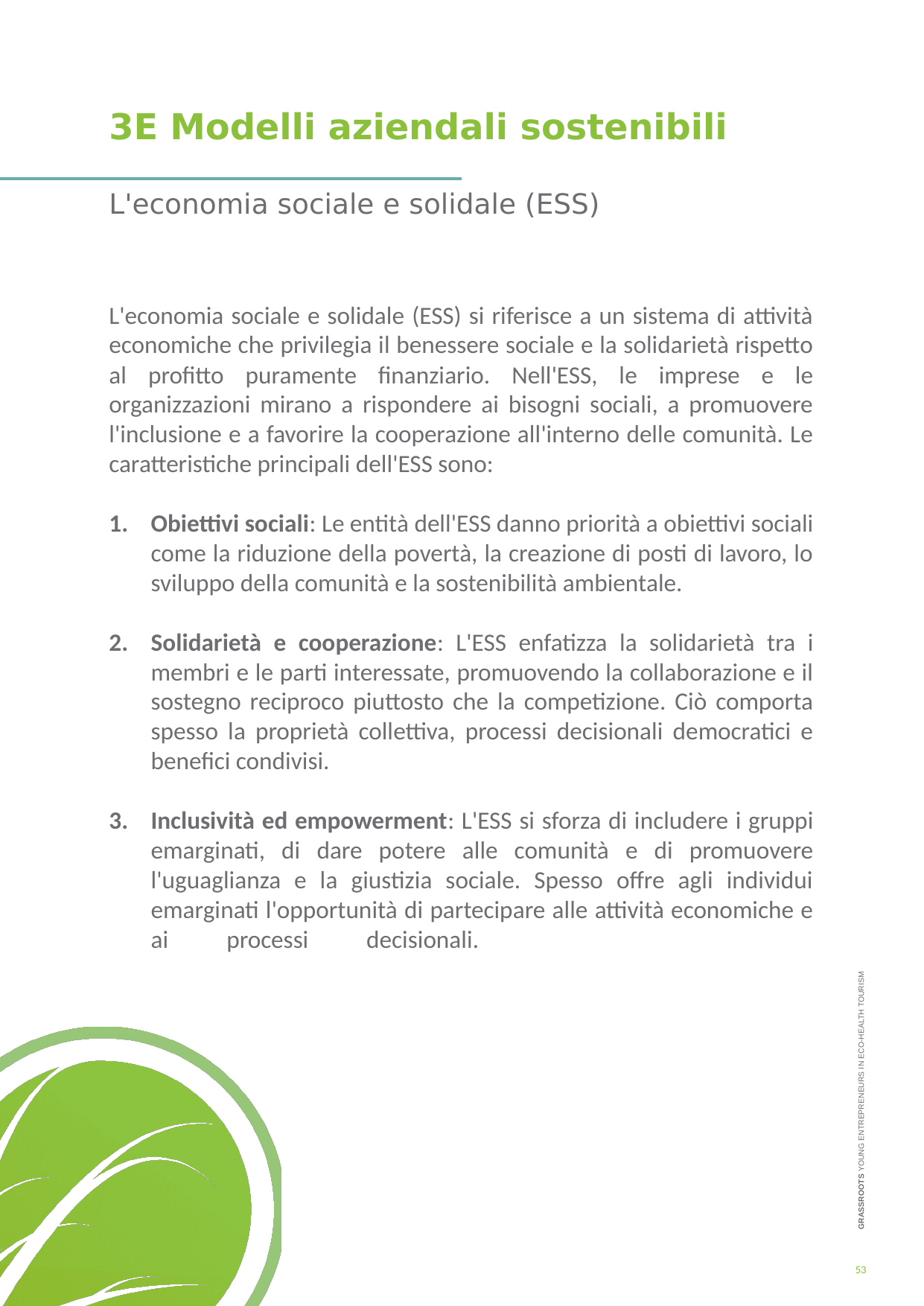

3E Modelli aziendali sostenibili
L'economia sociale e solidale (ESS)
L'economia sociale e solidale (ESS) si riferisce a un sistema di attività economiche che privilegia il benessere sociale e la solidarietà rispetto al profitto puramente finanziario. Nell'ESS, le imprese e le organizzazioni mirano a rispondere ai bisogni sociali, a promuovere l'inclusione e a favorire la cooperazione all'interno delle comunità. Le caratteristiche principali dell'ESS sono:

Obiettivi sociali: Le entità dell'ESS danno priorità a obiettivi sociali come la riduzione della povertà, la creazione di posti di lavoro, lo sviluppo della comunità e la sostenibilità ambientale.

Solidarietà e cooperazione: L'ESS enfatizza la solidarietà tra i membri e le parti interessate, promuovendo la collaborazione e il sostegno reciproco piuttosto che la competizione. Ciò comporta spesso la proprietà collettiva, processi decisionali democratici e benefici condivisi.

Inclusività ed empowerment: L'ESS si sforza di includere i gruppi emarginati, di dare potere alle comunità e di promuovere l'uguaglianza e la giustizia sociale. Spesso offre agli individui emarginati l'opportunità di partecipare alle attività economiche e ai processi decisionali.

53